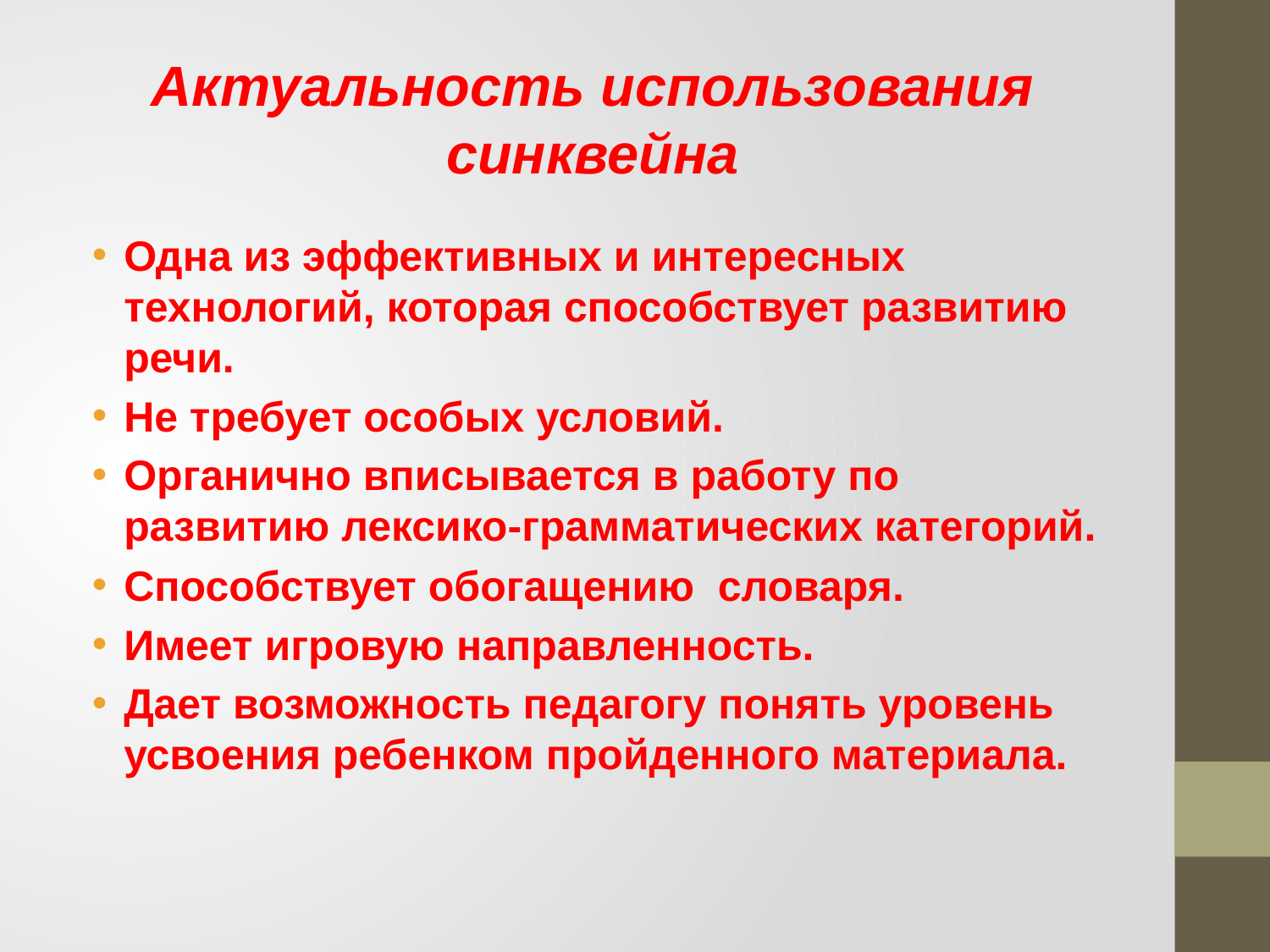

# Актуальность использования синквейна
Одна из эффективных и интересных технологий, которая способствует развитию речи.
Не требует особых условий.
Органично вписывается в работу по развитию лексико-грамматических категорий.
Способствует обогащению  словаря.
Имеет игровую направленность.
Дает возможность педагогу понять уровень усвоения ребенком пройденного материала.